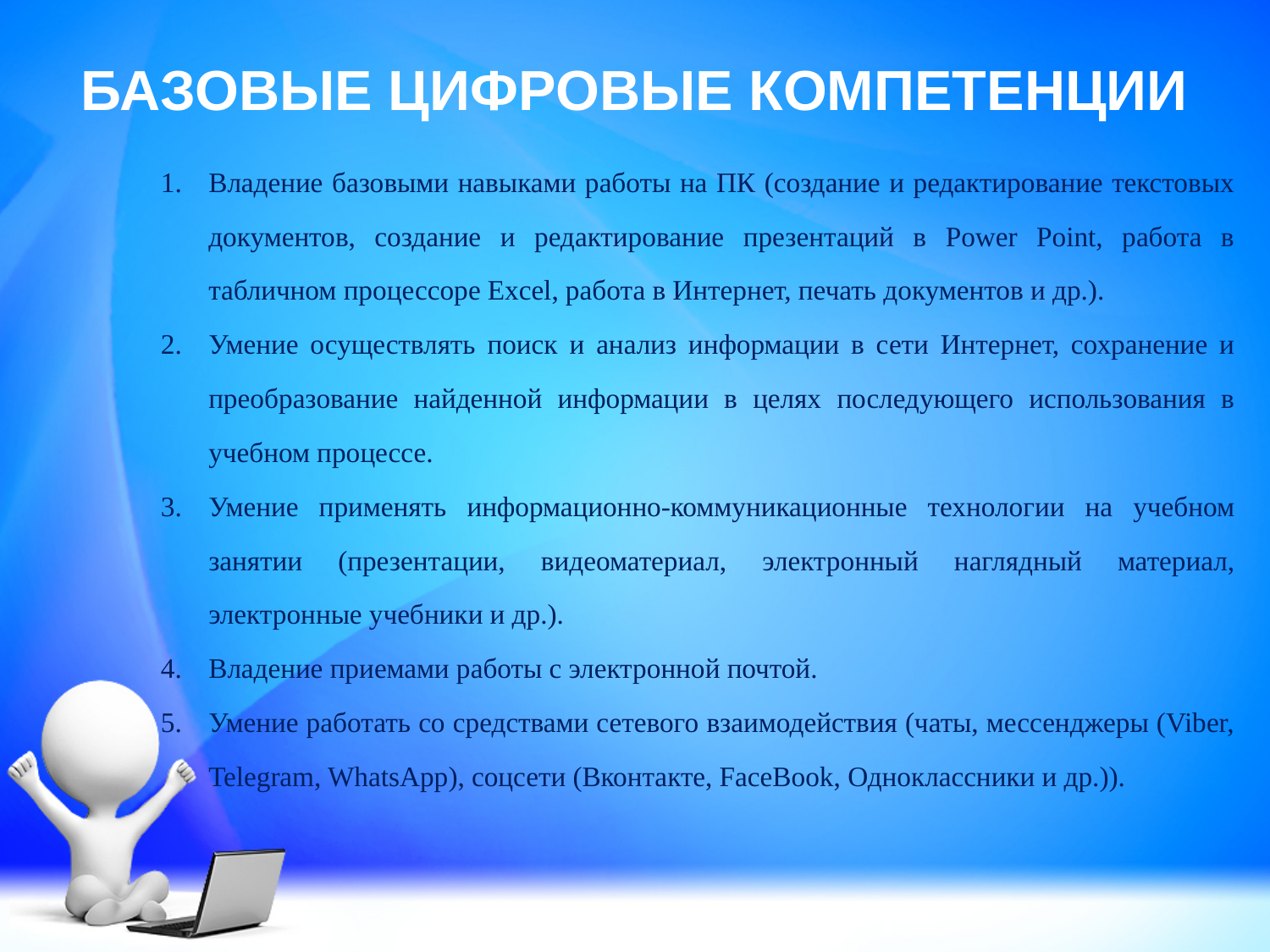

# БАЗОВЫЕ ЦИФРОВЫЕ КОМПЕТЕНЦИИ
Владение базовыми навыками работы на ПК (создание и редактирование текстовых документов, создание и редактирование презентаций в Power Point, работа в табличном процессоре Excel, работа в Интернет, печать документов и др.).
Умение осуществлять поиск и анализ информации в сети Интернет, сохранение и преобразование найденной информации в целях последующего использования в учебном процессе.
Умение применять информационно-коммуникационные технологии на учебном занятии (презентации, видеоматериал, электронный наглядный материал, электронные учебники и др.).
Владение приемами работы с электронной почтой.
Умение работать со средствами сетевого взаимодействия (чаты, мессенджеры (Viber, Telegram, WhatsApp), соцсети (Вконтакте, FaceBook, Одноклассники и др.)).